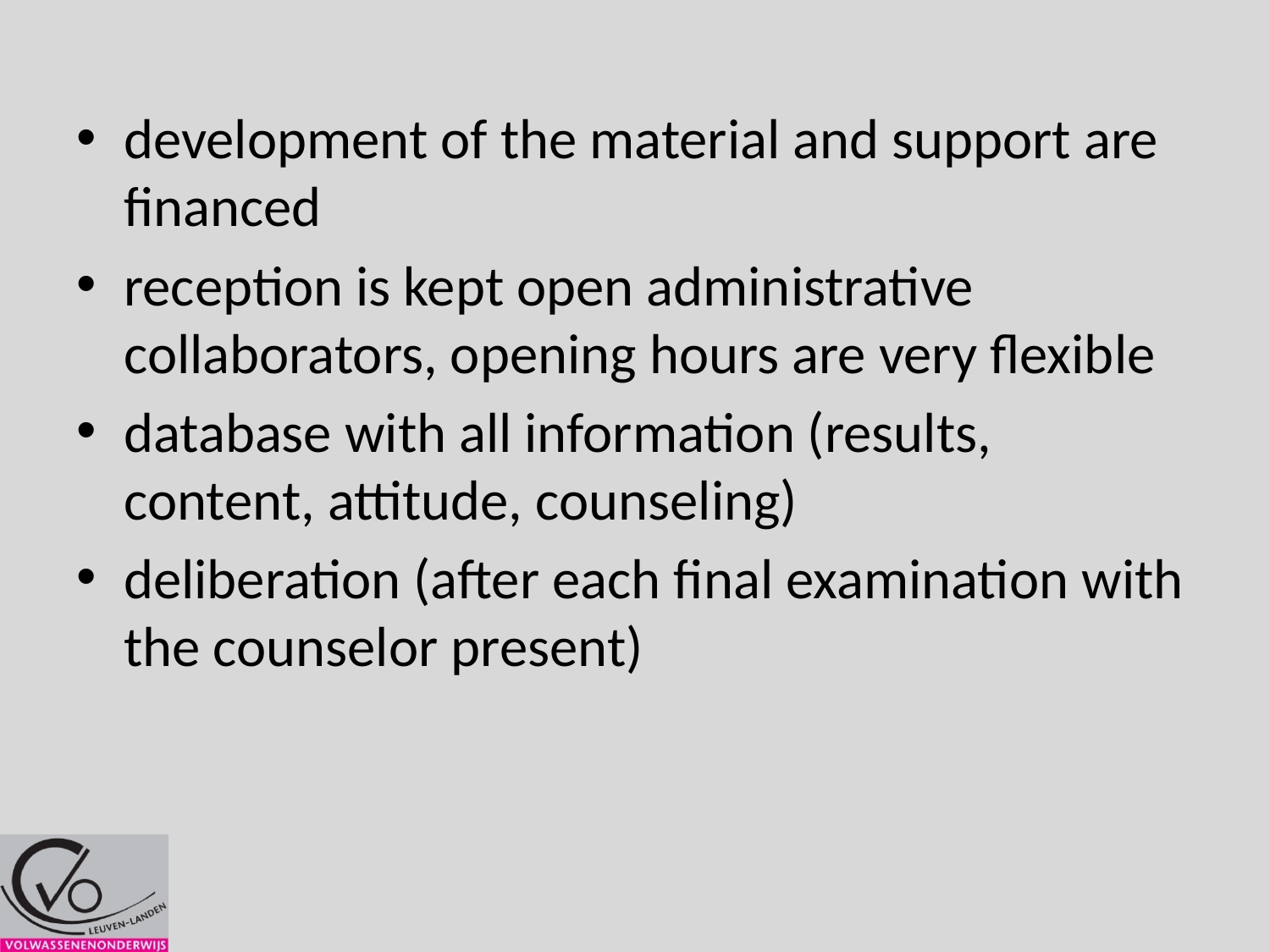

#
development of the material and support are financed
reception is kept open administrative collaborators, opening hours are very flexible
database with all information (results, content, attitude, counseling)
deliberation (after each final examination with the counselor present)